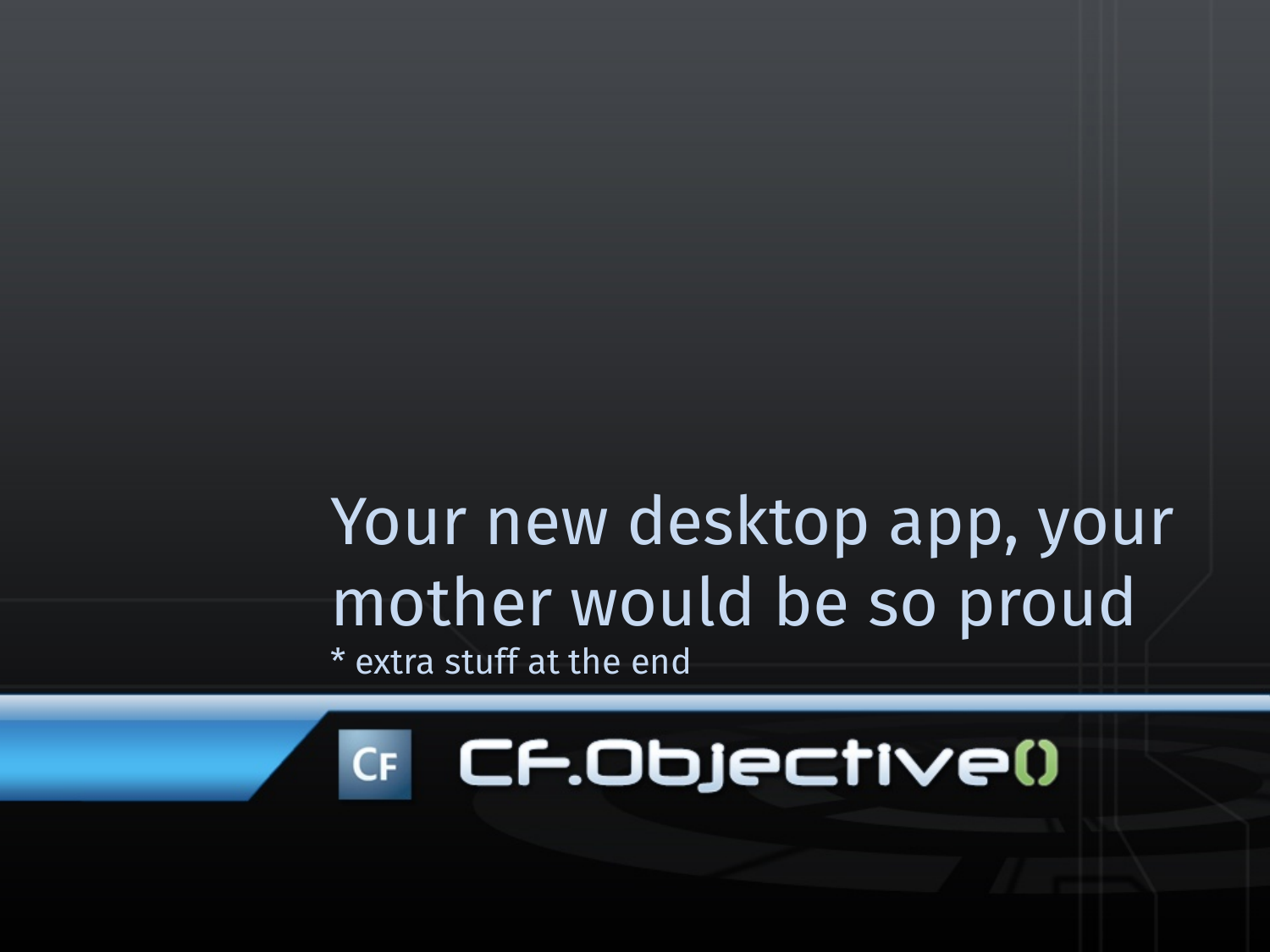

Your new desktop app, your mother would be so proud
* extra stuff at the end